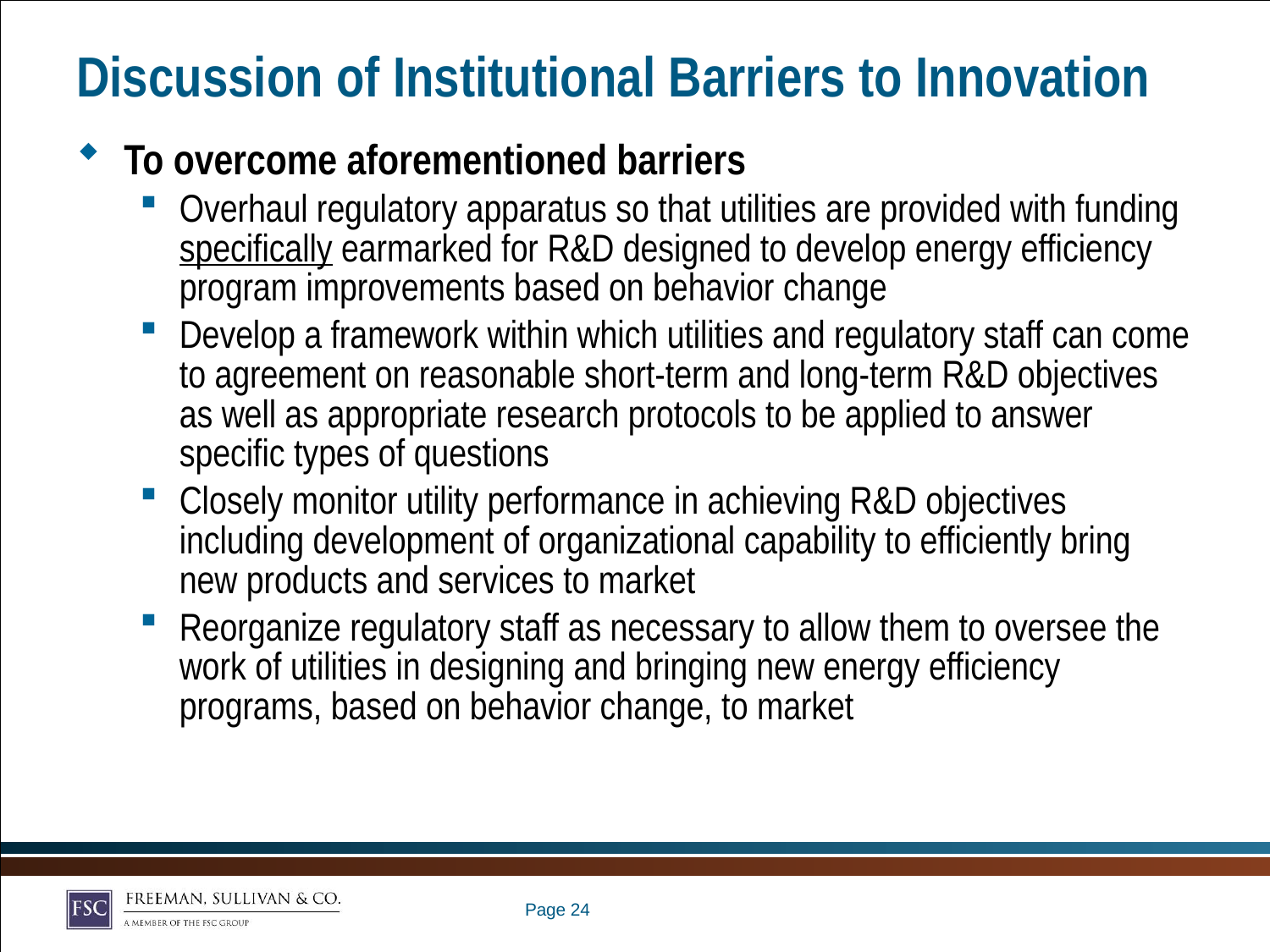

# Discussion of Institutional Barriers to Innovation
To overcome aforementioned barriers
Overhaul regulatory apparatus so that utilities are provided with funding specifically earmarked for R&D designed to develop energy efficiency program improvements based on behavior change
Develop a framework within which utilities and regulatory staff can come to agreement on reasonable short-term and long-term R&D objectives as well as appropriate research protocols to be applied to answer specific types of questions
Closely monitor utility performance in achieving R&D objectives including development of organizational capability to efficiently bring new products and services to market
Reorganize regulatory staff as necessary to allow them to oversee the work of utilities in designing and bringing new energy efficiency programs, based on behavior change, to market
Page 24